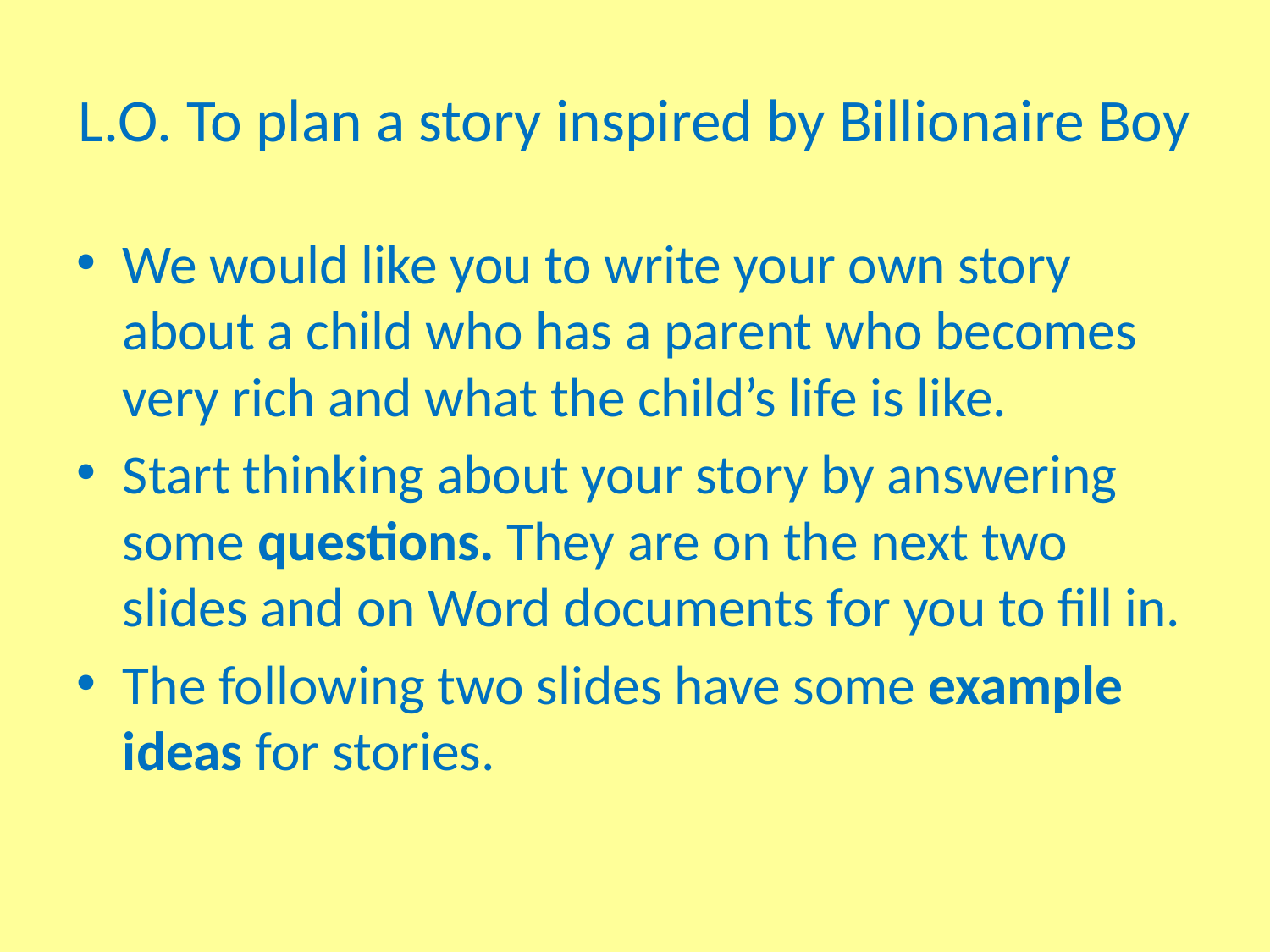

# L.O. To plan a story inspired by Billionaire Boy
We would like you to write your own story about a child who has a parent who becomes very rich and what the child’s life is like.
Start thinking about your story by answering some questions. They are on the next two slides and on Word documents for you to fill in.
The following two slides have some example ideas for stories.